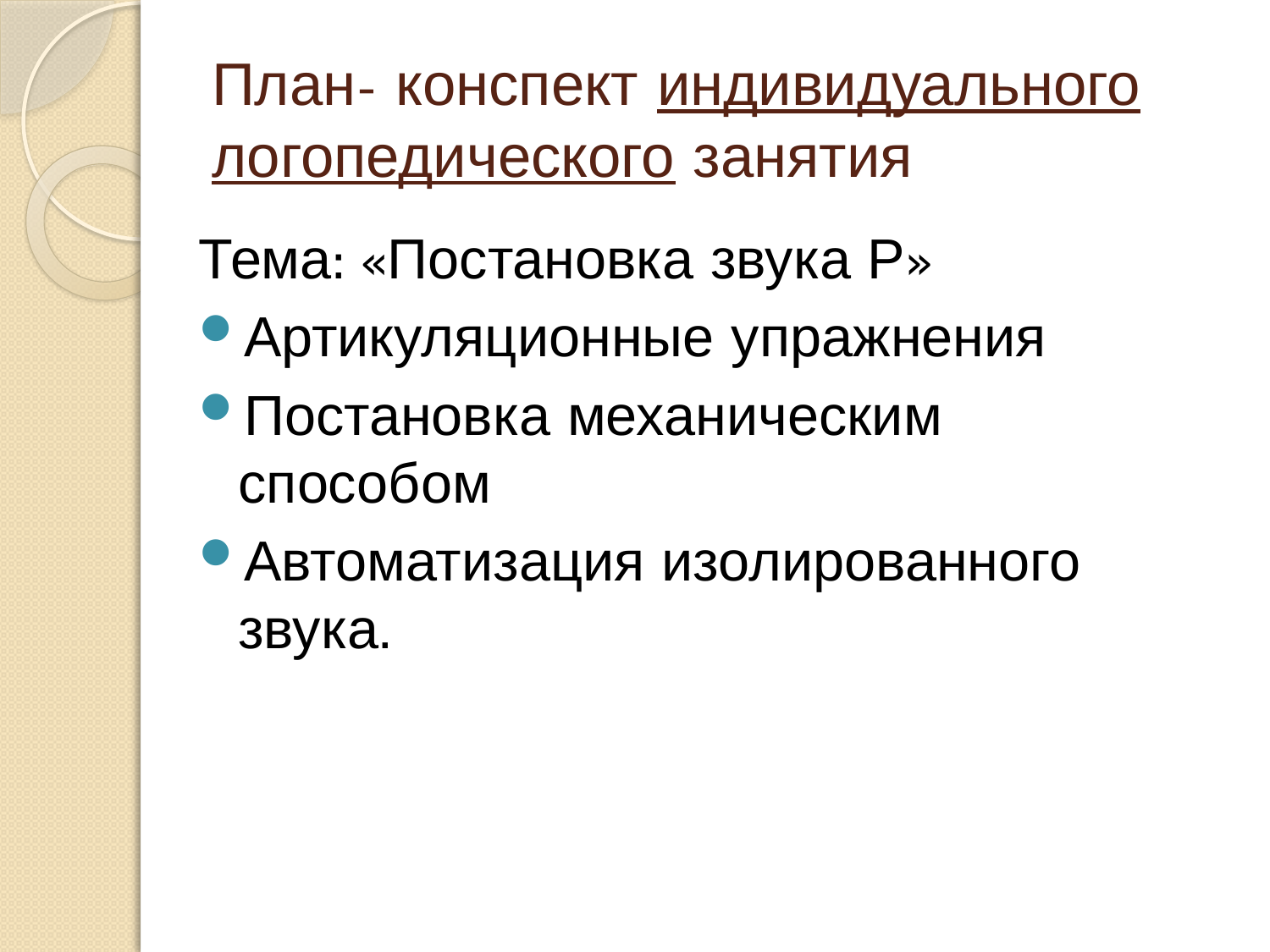

# План- конспект индивидуального логопедического занятия
Тема: «Постановка звука Р»
Артикуляционные упражнения
Постановка механическим способом
Автоматизация изолированного звука.